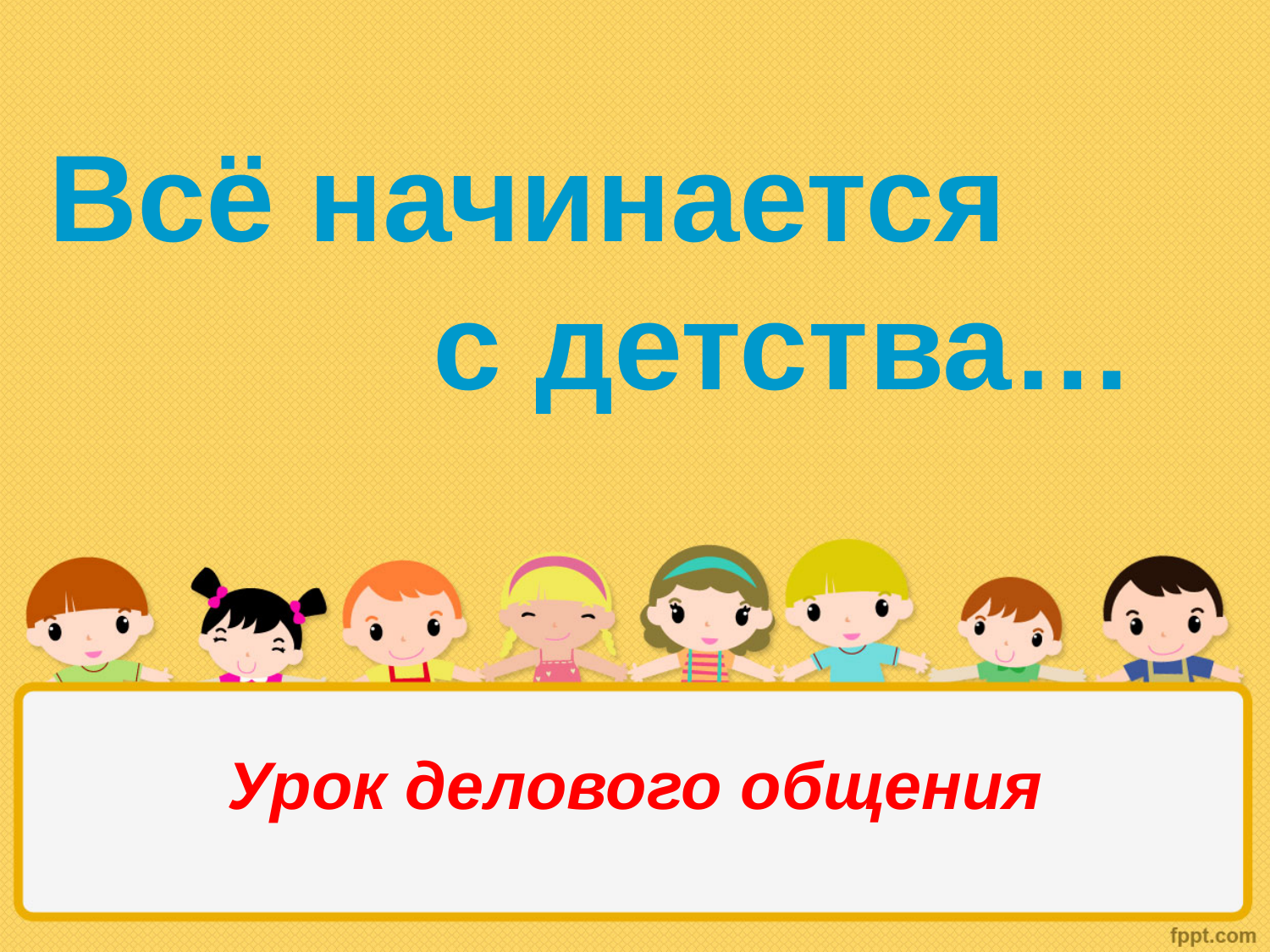

# Всё начинается                с детства…
Урок делового общения